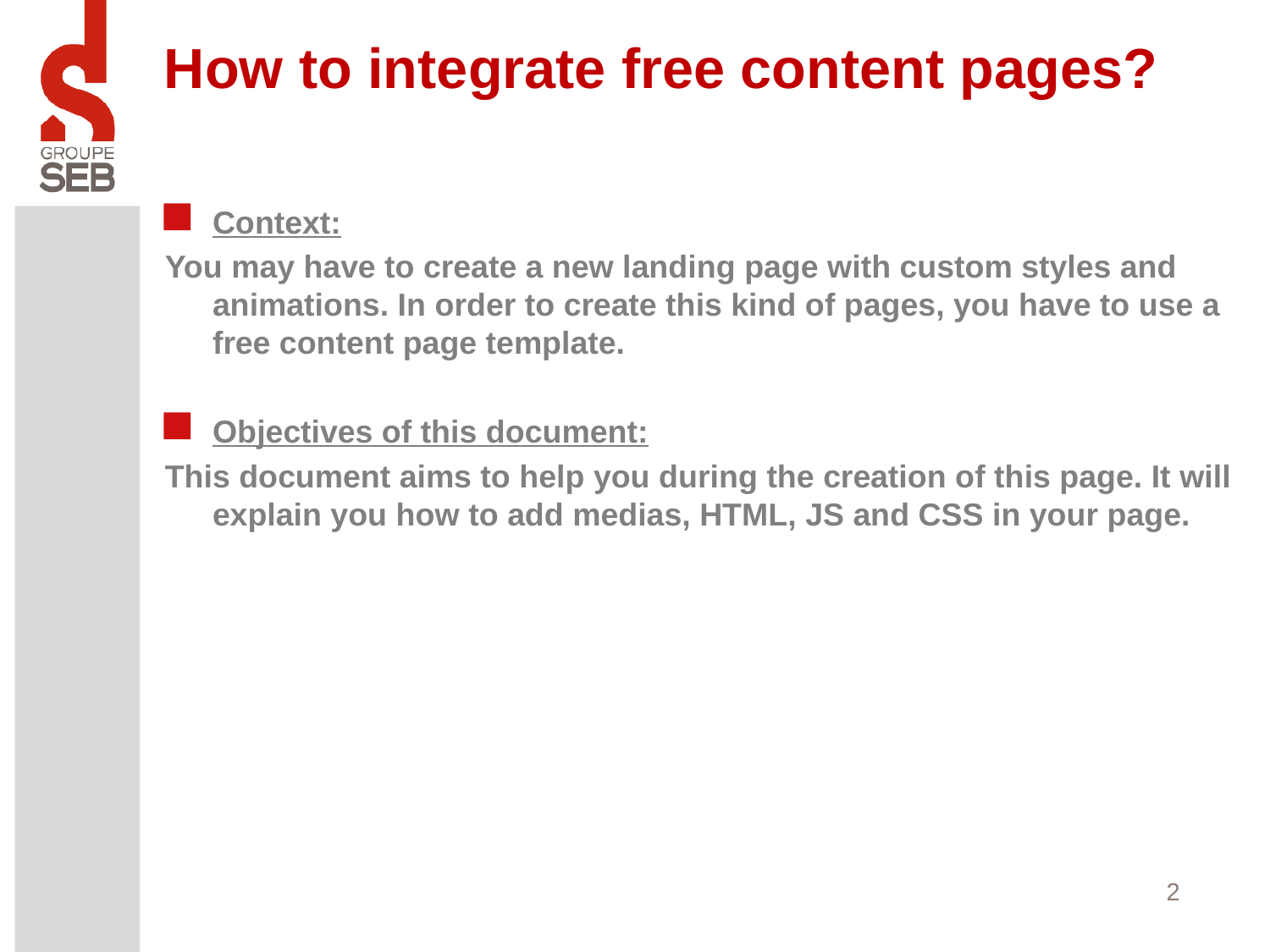

# How to integrate free content pages?
Context:
You may have to create a new landing page with custom styles and animations. In order to create this kind of pages, you have to use a free content page template.

Objectives of this document:
This document aims to help you during the creation of this page. It will explain you how to add medias, HTML, JS and CSS in your page.